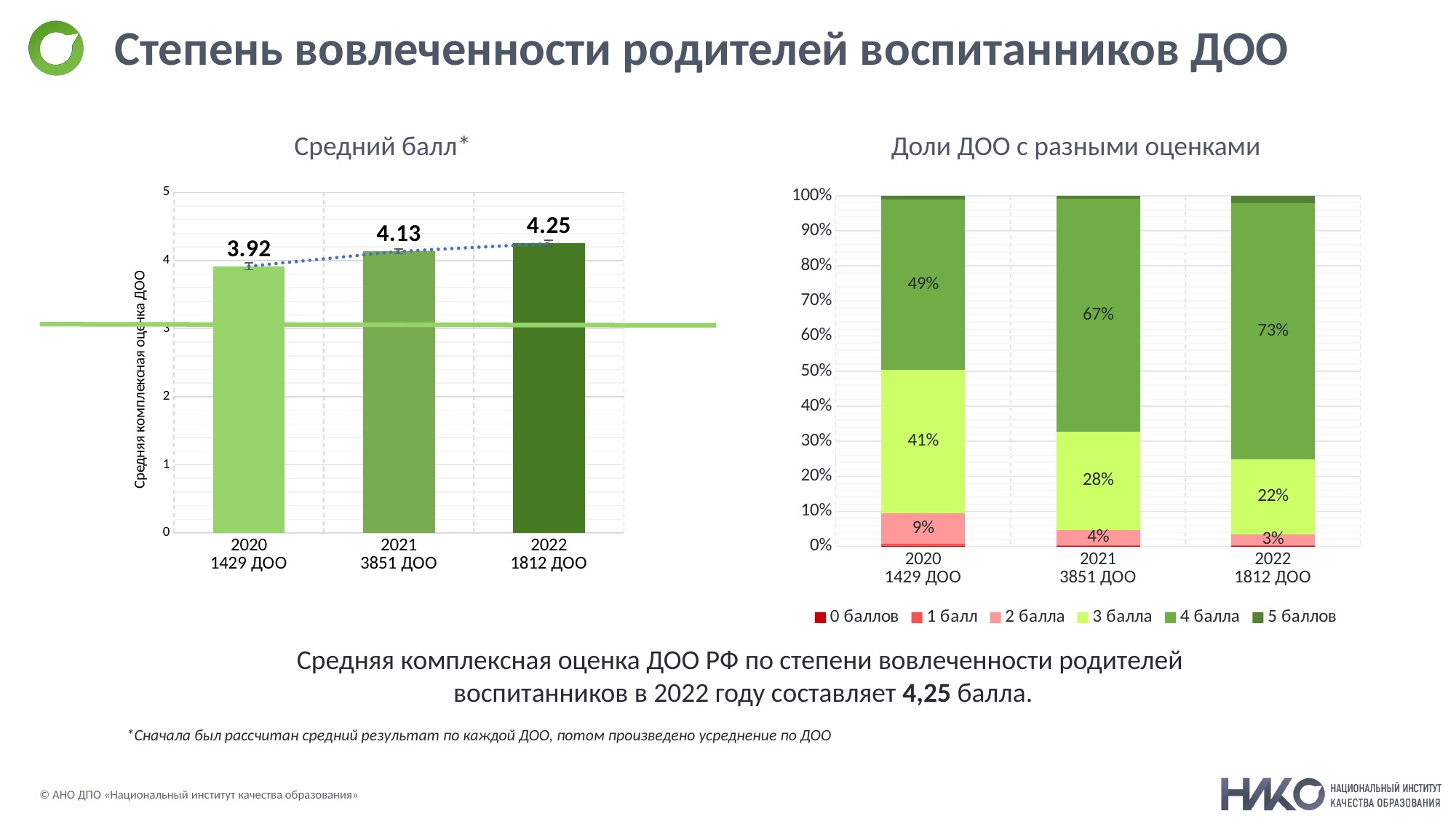

# Степень вовлеченности родителей воспитанников ДОО
Средний балл*
Доли ДОО с разными оценками

### Chart

| Category |  |  |
|---|---|---|
| 2020
1429 ДОО | 3.91545321740388 | 3.91545321740388 |
| 2021
3851 ДОО | 4.13308322388 | 4.13308322388 |
| 2022
1812 ДОО | 4.249964274051 | 4.249964274051 |

### Chart

| Category | 0 баллов | 1 балл | 2 балла | 3 балла | 4 балла | 5 баллов |
|---|---|---|---|---|---|---|
| 2020
1429 ДОО | 0.0007012622720897616 | 0.007713884992987377 | 0.08625525946704067 | 0.40883590462833097 | 0.485273492286115 | 0.011220196353436185 |
| 2021
3851 ДОО | 0.0007790184367696703 | 0.0023370553103090105 | 0.04414437808361465 | 0.2796676188003116 | 0.6650220721890419 | 0.00804985717995326 |
| 2022
1812 ДОО | 0.0011037527593818985 | 0.0027593818984547464 | 0.029801324503311258 | 0.2152317880794702 | 0.7295805739514348 | 0.02152317880794702 |
Средняя комплексная оценка ДОО РФ по степени вовлеченности родителей
воспитанников в 2022 году составляет 4,25 балла.
*Сначала был рассчитан средний результат по каждой ДОО, потом произведено усреднение по ДОО